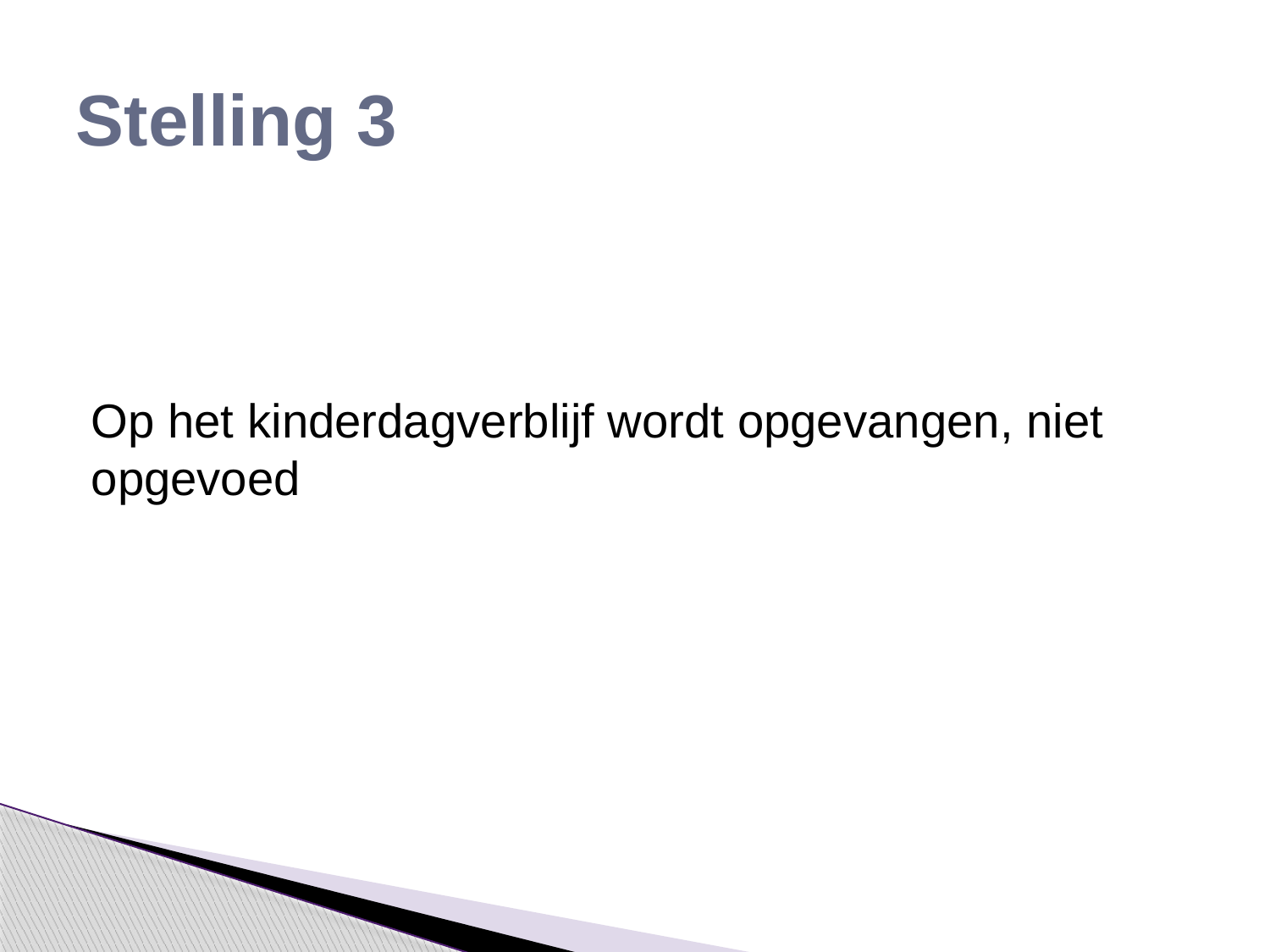

# Stelling 3

Op het kinderdagverblijf wordt opgevangen, niet opgevoed